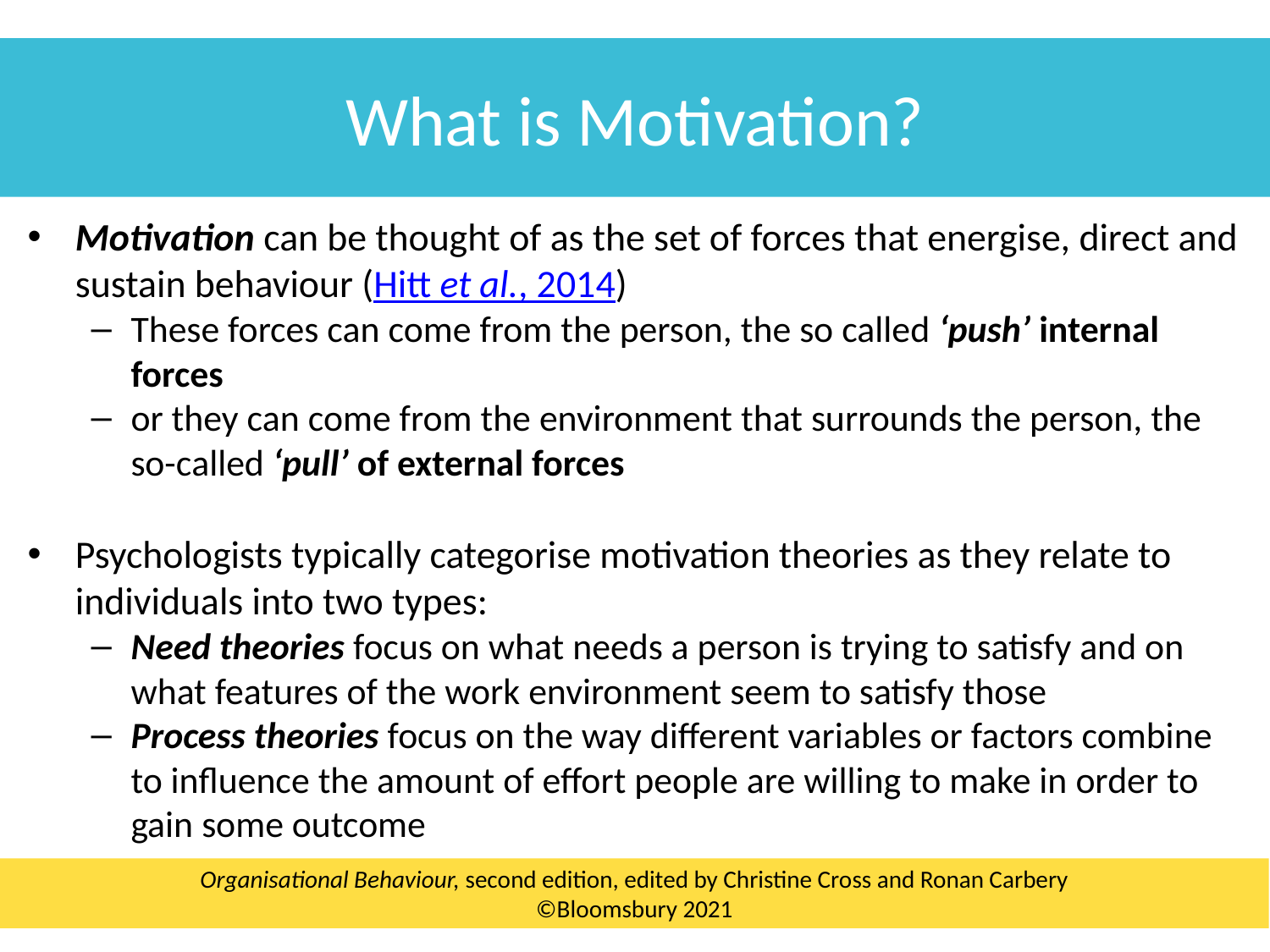

What is Motivation?
Motivation can be thought of as the set of forces that energise, direct and sustain behaviour (Hitt et al., 2014)
These forces can come from the person, the so called ‘push’ internal forces
or they can come from the environment that surrounds the person, the so-called ‘pull’ of external forces

Psychologists typically categorise motivation theories as they relate to individuals into two types:
Need theories focus on what needs a person is trying to satisfy and on what features of the work environment seem to satisfy those
Process theories focus on the way different variables or factors combine to influence the amount of effort people are willing to make in order to gain some outcome